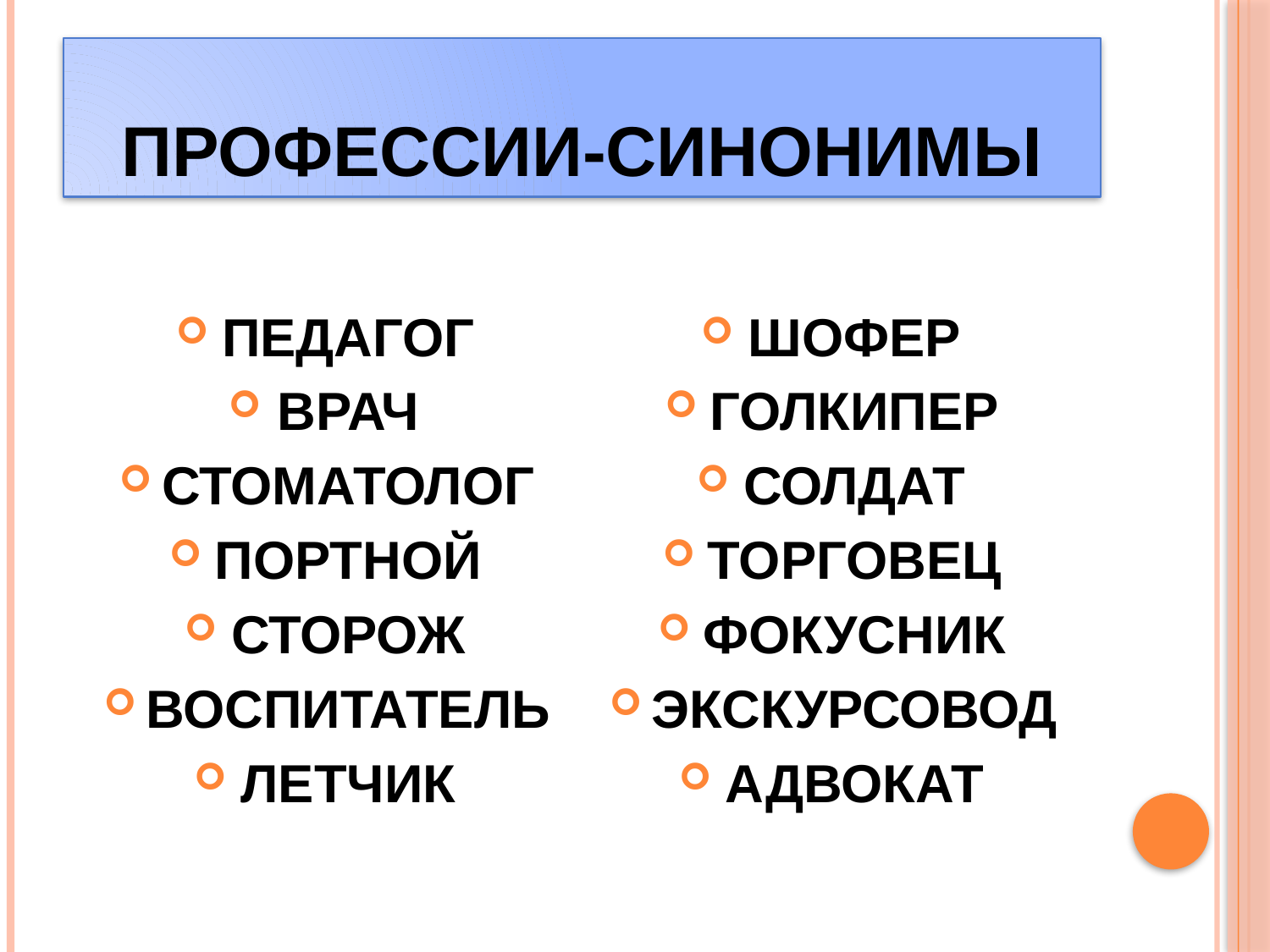

# ПРОФЕССИИ-СИНОНИМЫ

ПЕДАГОГ
ВРАЧ
СТОМАТОЛОГ
ПОРТНОЙ
СТОРОЖ
ВОСПИТАТЕЛЬ
ЛЕТЧИК

ШОФЕР
ГОЛКИПЕР
СОЛДАТ
ТОРГОВЕЦ
ФОКУСНИК
ЭКСКУРСОВОД
АДВОКАТ